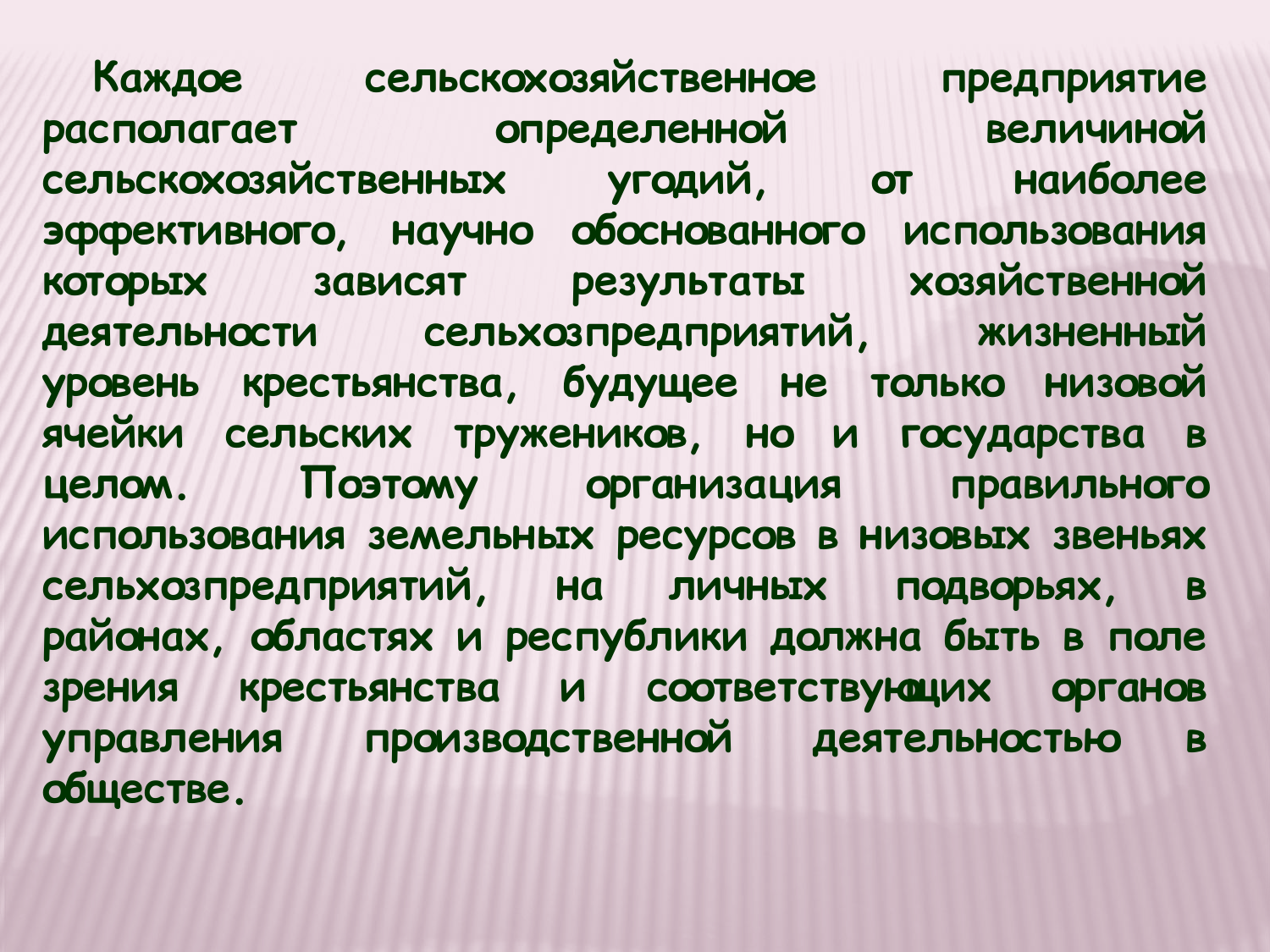

Каждое сельскохозяйственное предприятие располагает определенной величиной сельскохозяйственных угодий, от наиболее эффективного, научно обоснованного использования которых зависят результаты хозяйственной деятельности сельхозпредприятий, жизненный уровень крестьянства, будущее не только низовой ячейки сельских тружеников, но и государства в целом. Поэтому организация правильного использования земельных ресурсов в низовых звеньях сельхозпредприятий, на личных подворьях, в районах, областях и республики должна быть в поле зрения крестьянства и соответствующих органов управления производственной деятельностью в обществе.